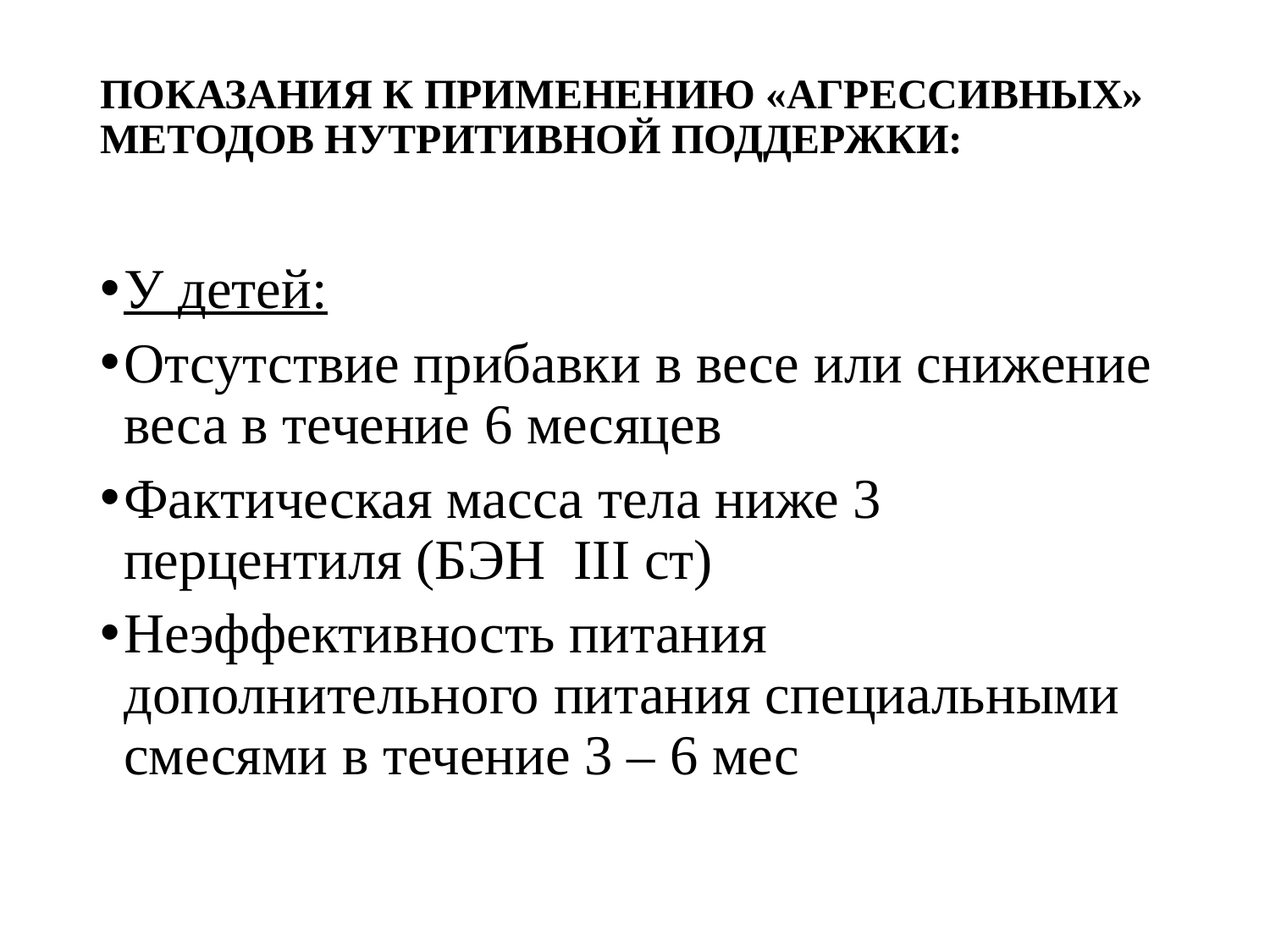

# ПОКАЗАНИЯ К ПРИМЕНЕНИЮ «АГРЕССИВНЫХ» МЕТОДОВ НУТРИТИВНОЙ ПОДДЕРЖКИ:
У детей:
Отсутствие прибавки в весе или снижение веса в течение 6 месяцев
Фактическая масса тела ниже 3 перцентиля (БЭН  III ст)
Неэффективность питания  дополнительного питания специальными смесями в течение 3 – 6 мес